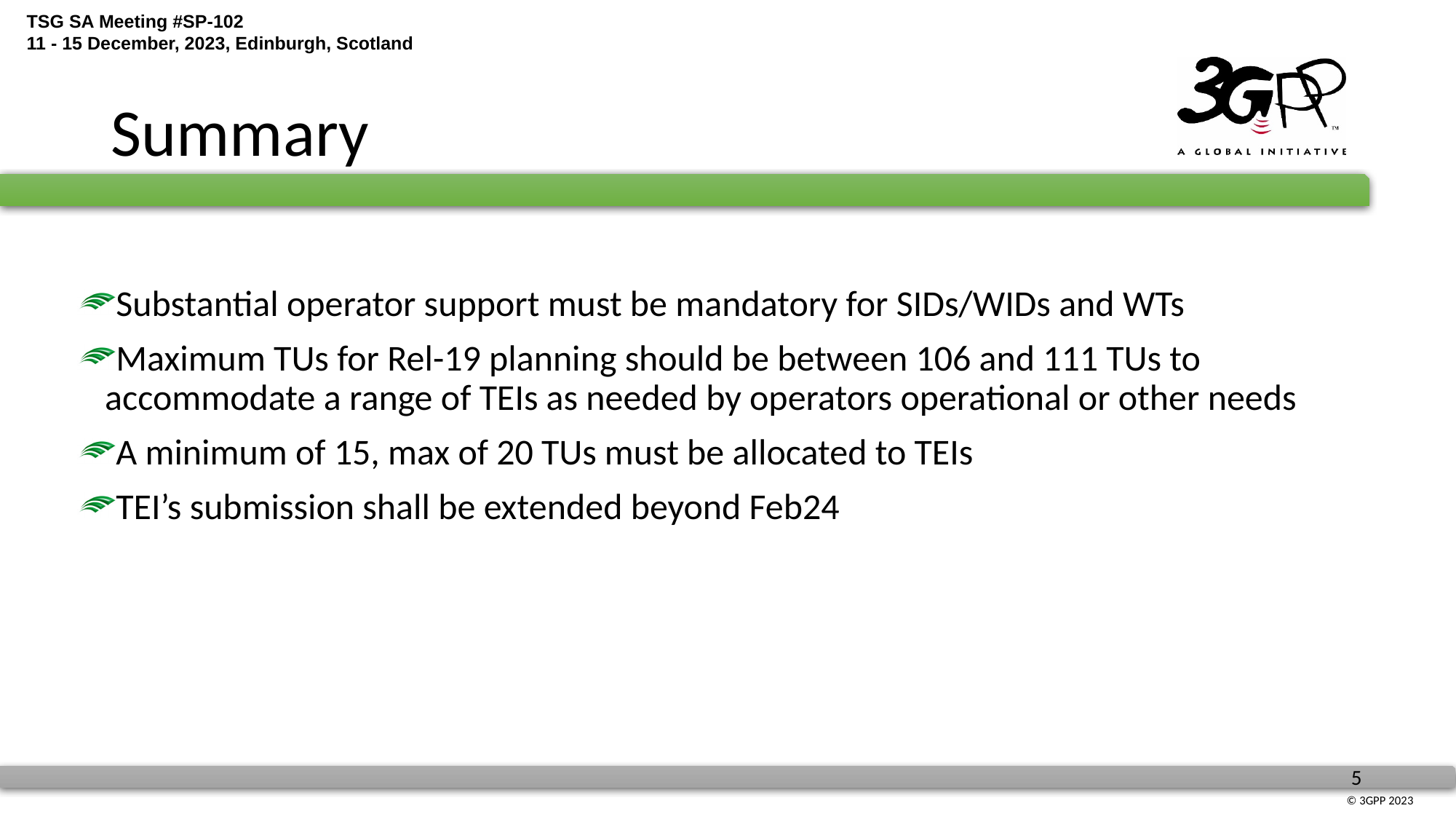

# Summary

Substantial operator support must be mandatory for SIDs/WIDs and WTs
Maximum TUs for Rel-19 planning should be between 106 and 111 TUs to accommodate a range of TEIs as needed by operators operational or other needs
A minimum of 15, max of 20 TUs must be allocated to TEIs
TEI’s submission shall be extended beyond Feb24